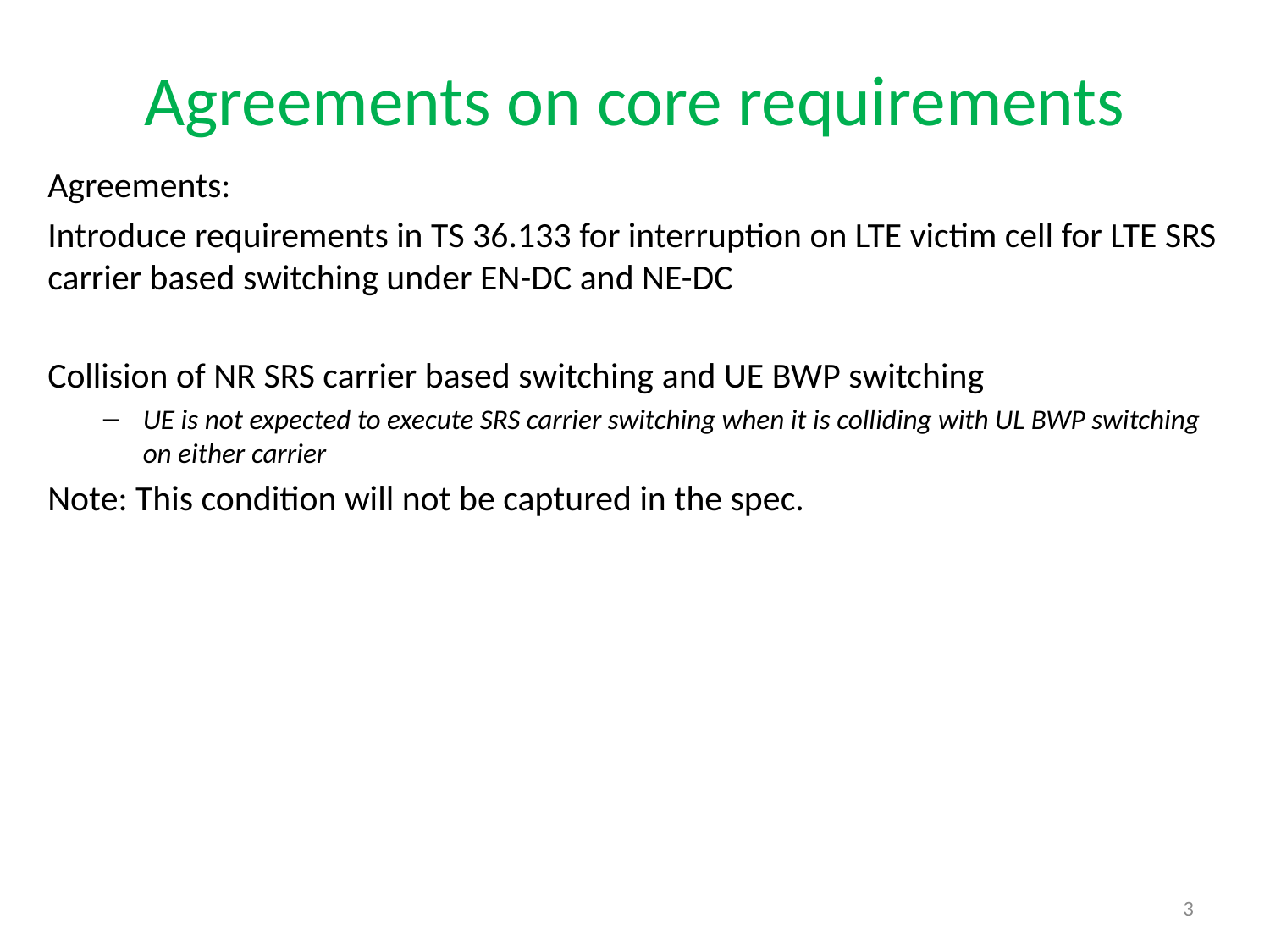

# Agreements on core requirements
Agreements:
Introduce requirements in TS 36.133 for interruption on LTE victim cell for LTE SRS carrier based switching under EN-DC and NE-DC

Collision of NR SRS carrier based switching and UE BWP switching
UE is not expected to execute SRS carrier switching when it is colliding with UL BWP switching on either carrier
Note: This condition will not be captured in the spec.

3